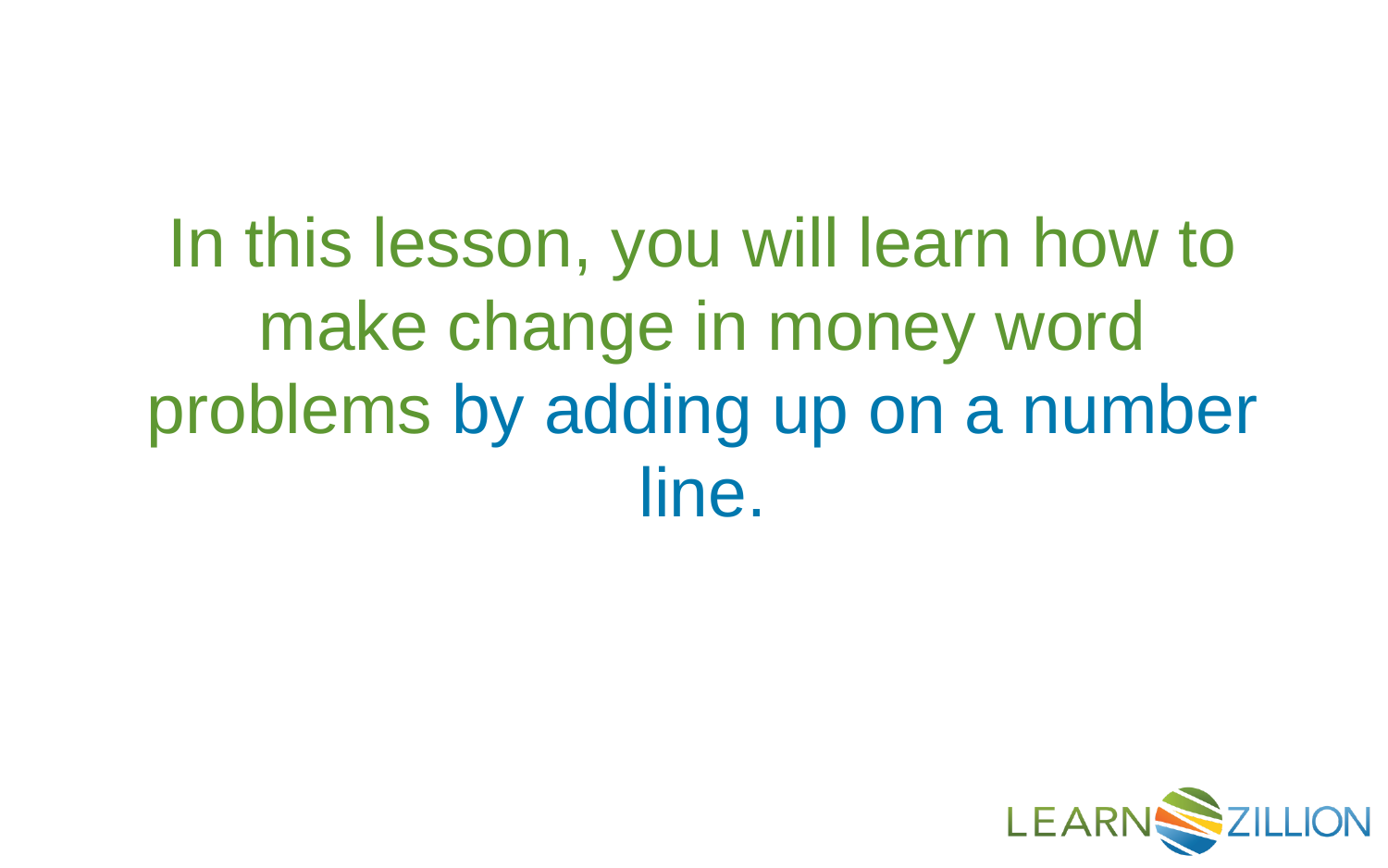

In this lesson, you will learn how to make change in money word problems by adding up on a number line.